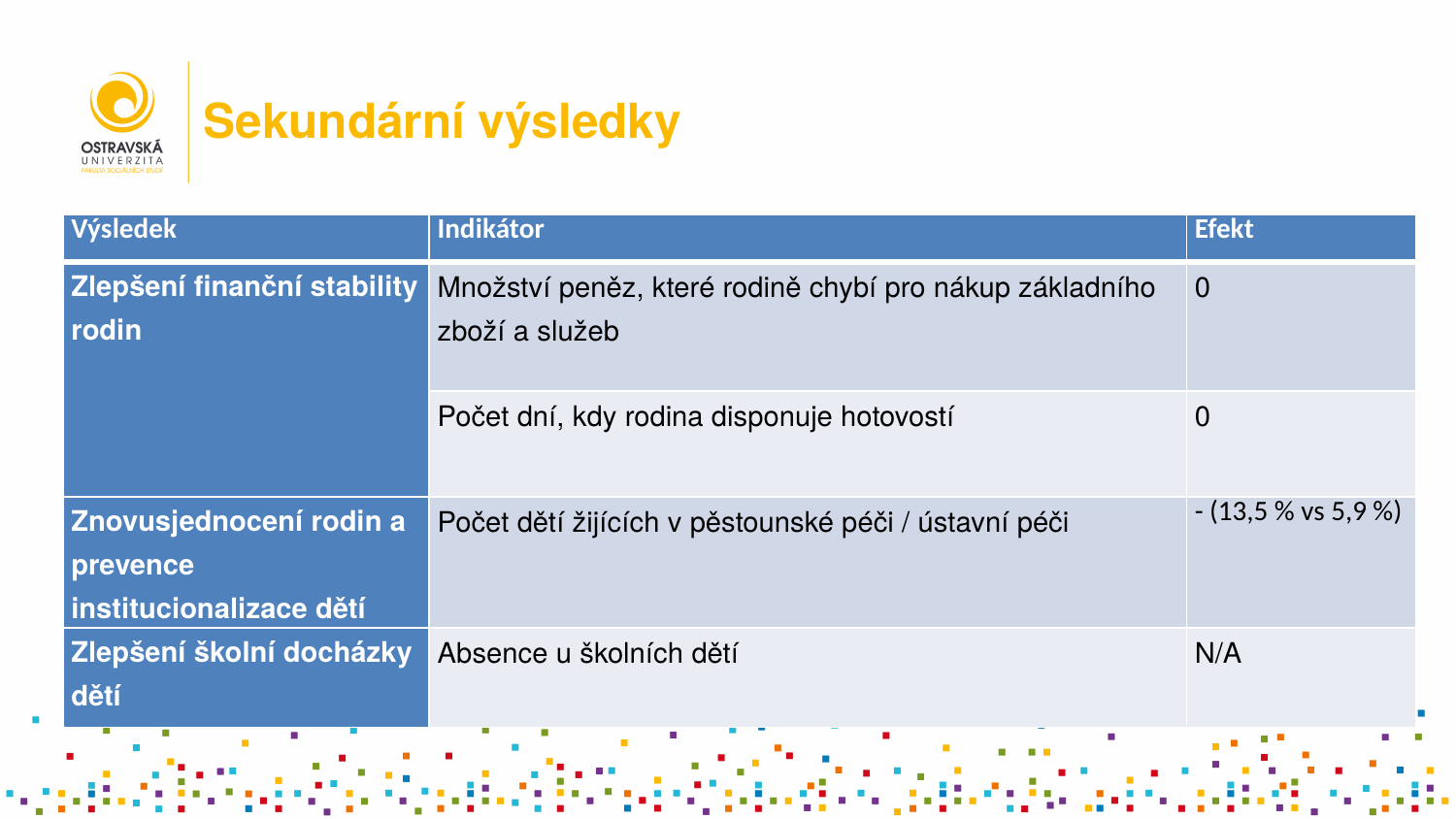

Sekundární výsledky
| Výsledek | Indikátor | Efekt |
| --- | --- | --- |
| Zlepšení finanční stability rodin | Množství peněz, které rodině chybí pro nákup základního zboží a služeb | 0 |
|  | Počet dní, kdy rodina disponuje hotovostí | 0 |
| Znovusjednocení rodin a prevence institucionalizace dětí | Počet dětí žijících v pěstounské péči / ústavní péči | - (13,5 % vs 5,9 %) |
| Zlepšení školní docházky dětí | Absence u školních dětí | N/A |